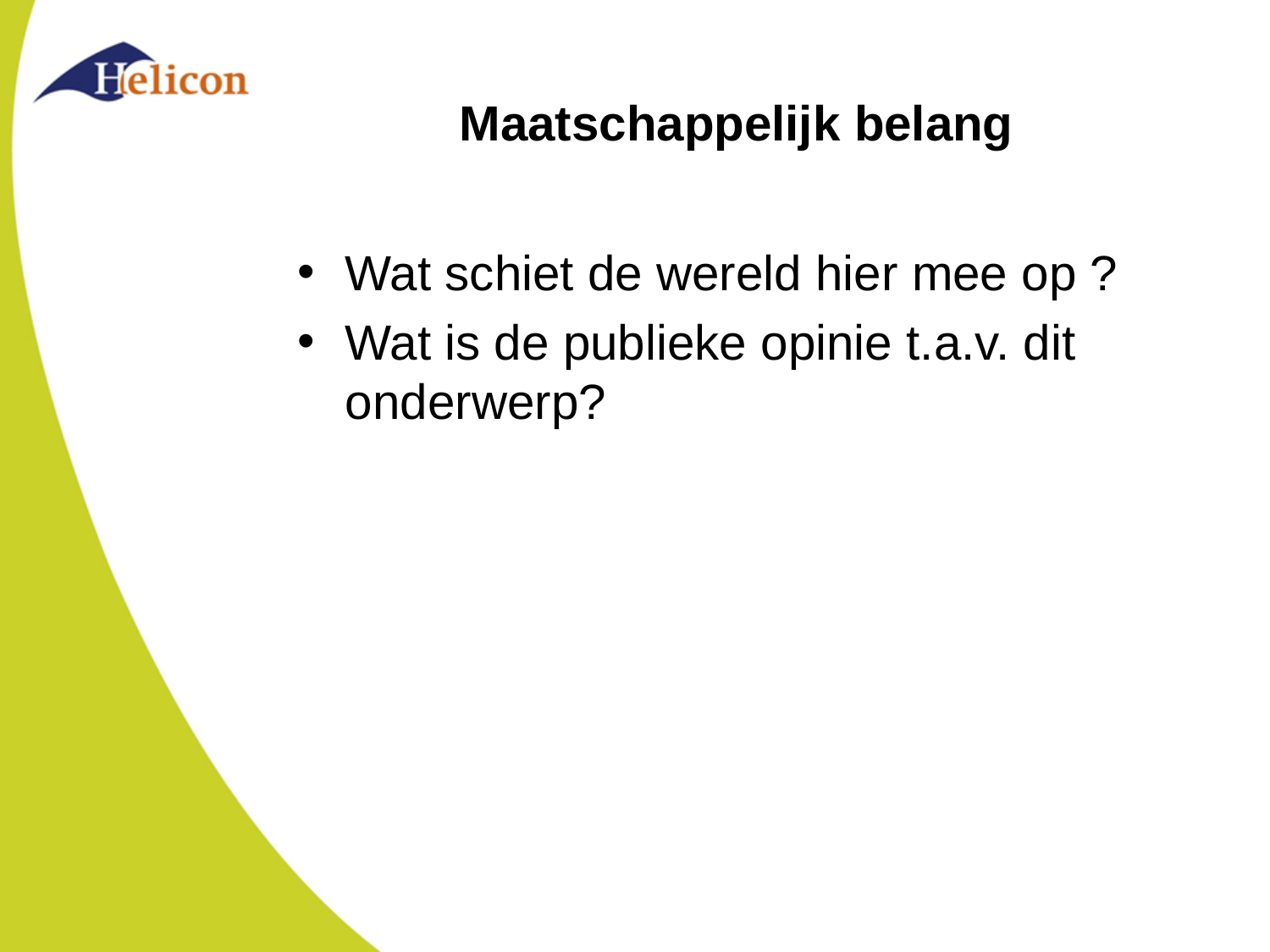

# Maatschappelijk belang

Wat schiet de wereld hier mee op ?
Wat is de publieke opinie t.a.v. dit onderwerp?